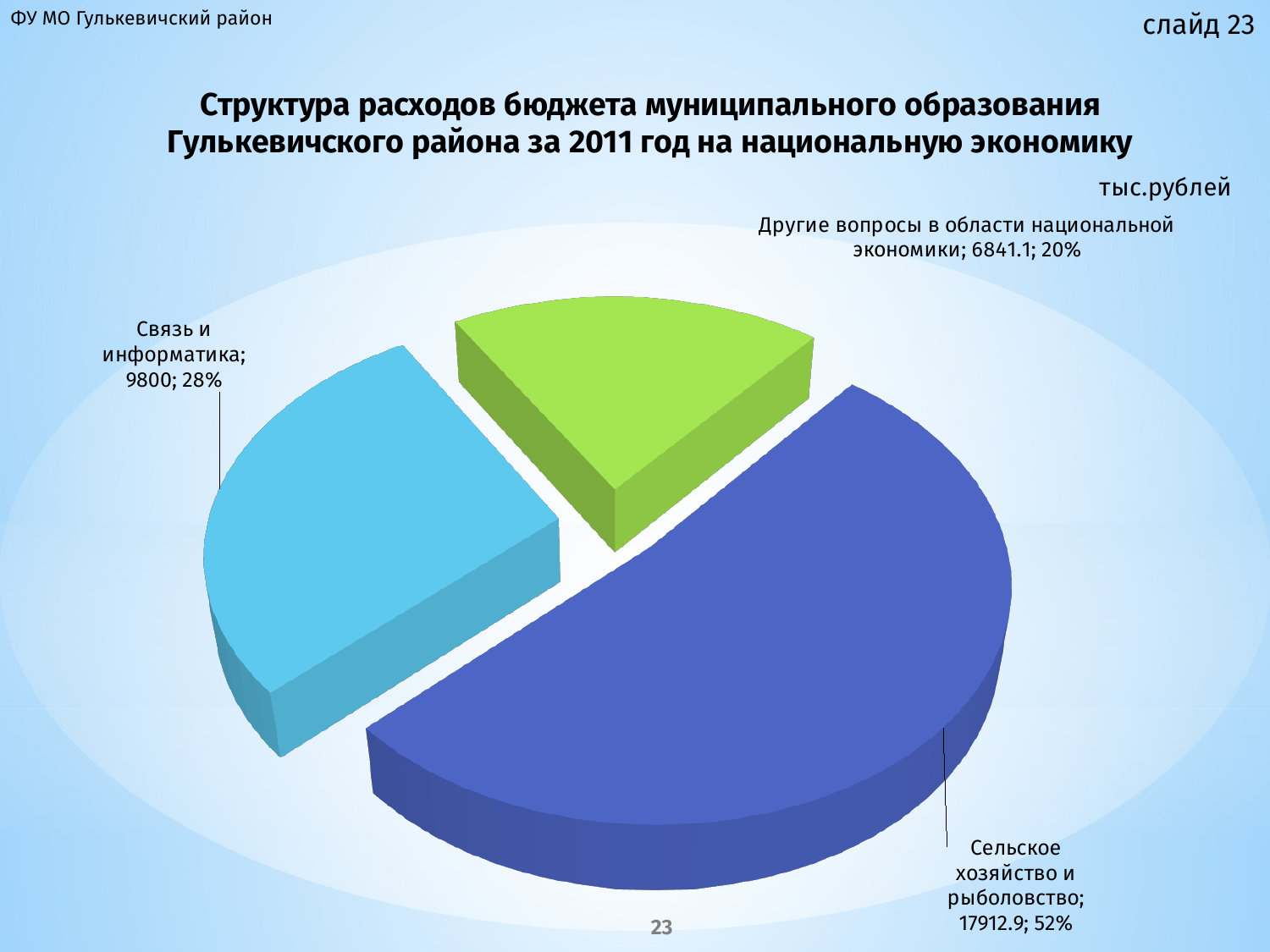

слайд 23
ФУ МО Гулькевичский район

[unsupported chart]

23